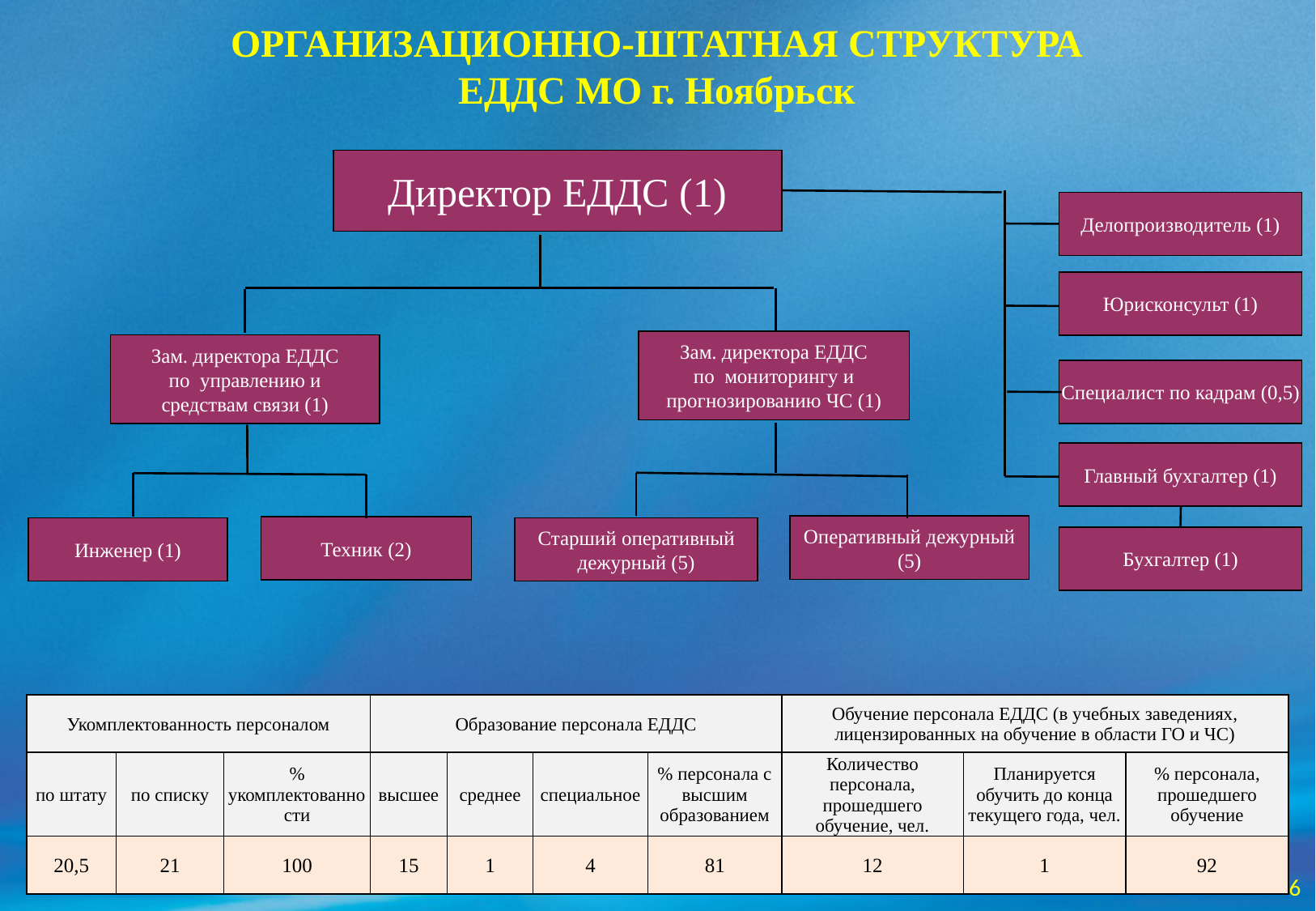

# ОРГАНИЗАЦИОННО-ШТАТНАЯ СТРУКТУРА ЕДДС МО г. Ноябрьск
Директор ЕДДС (1)
Делопроизводитель (1)
Юрисконсульт (1)
Зам. директора ЕДДС
по  мониторингу и прогнозированию ЧС (1)
Зам. директора ЕДДС
по  управлению и средствам связи (1)
Специалист по кадрам (0,5)
Главный бухгалтер (1)
Оперативный дежурный (5)
Техник (2)
Инженер (1)
Старший оперативный дежурный (5)
Бухгалтер (1)
| Укомплектованность персоналом |  |  | Образование персонала ЕДДС |  |  |  | Обучение персонала ЕДДС (в учебных заведениях, лицензированных на обучение в области ГО и ЧС) |  |  |
| --- | --- | --- | --- | --- | --- | --- | --- | --- | --- |
| по штату | по списку | % укомплектованности | высшее | среднее | специальное | % персонала с высшим образованием | Количество персонала, прошедшего обучение, чел. | Планируется обучить до конца текущего года, чел. | % персонала, прошедшего обучение |
| 20,5 | 21 | 100 | 15 | 1 | 4 | 81 | 12 | 1 | 92 |
6